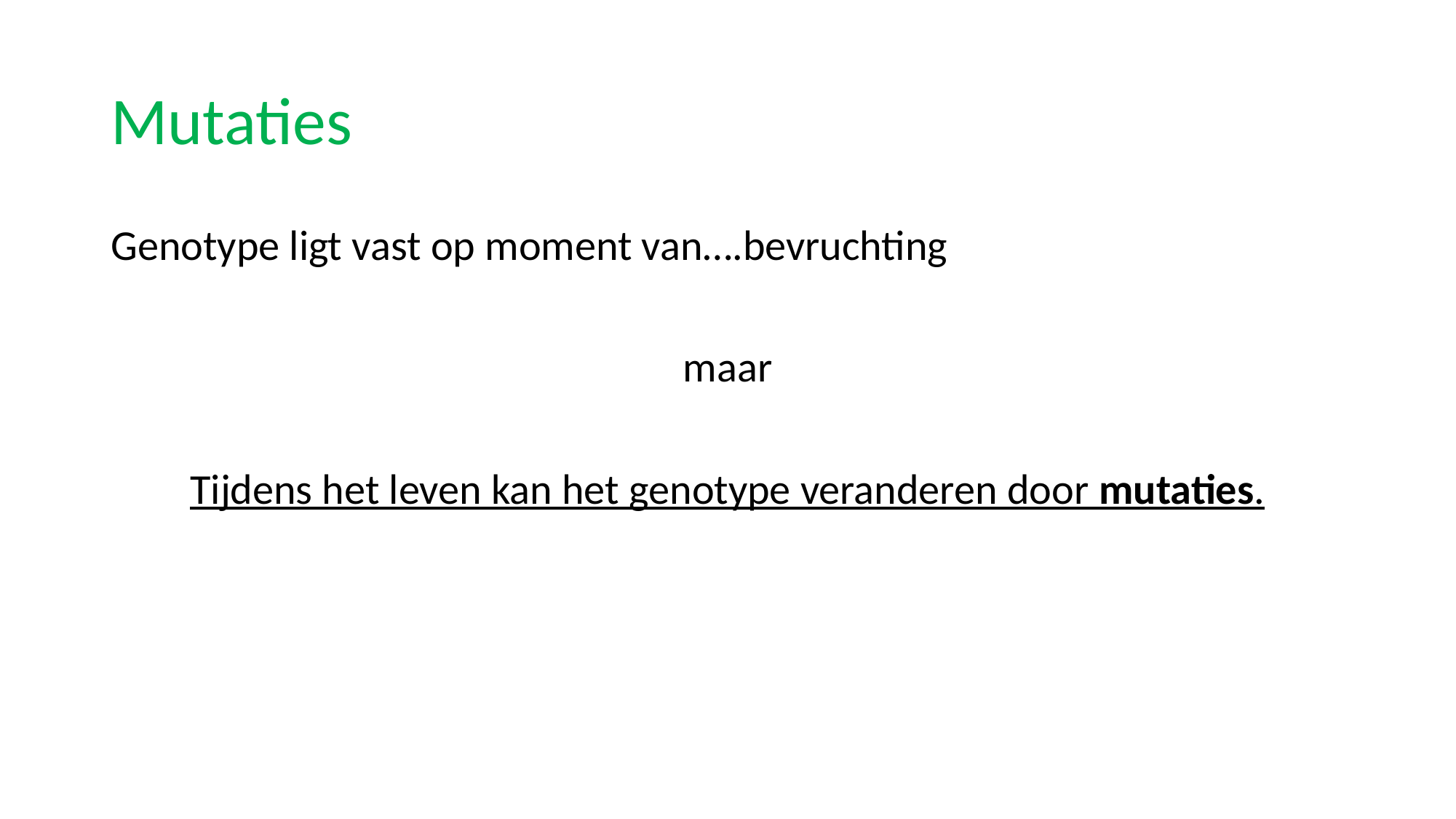

# Mutaties

Genotype ligt vast op moment van….bevruchting

maar

Tijdens het leven kan het genotype veranderen door mutaties.